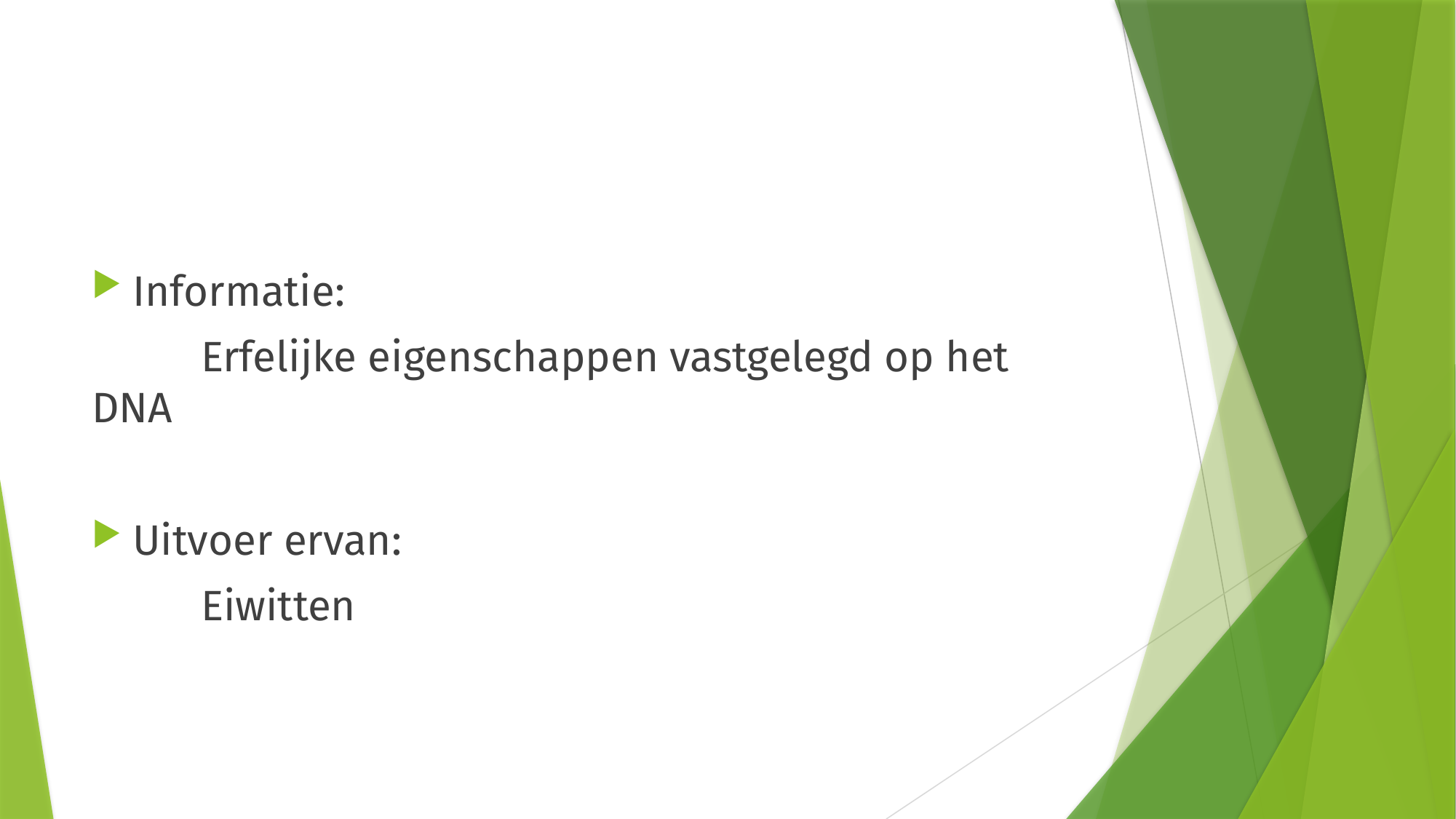

#
Informatie:
	Erfelijke eigenschappen vastgelegd op het DNA

Uitvoer ervan:
	Eiwitten